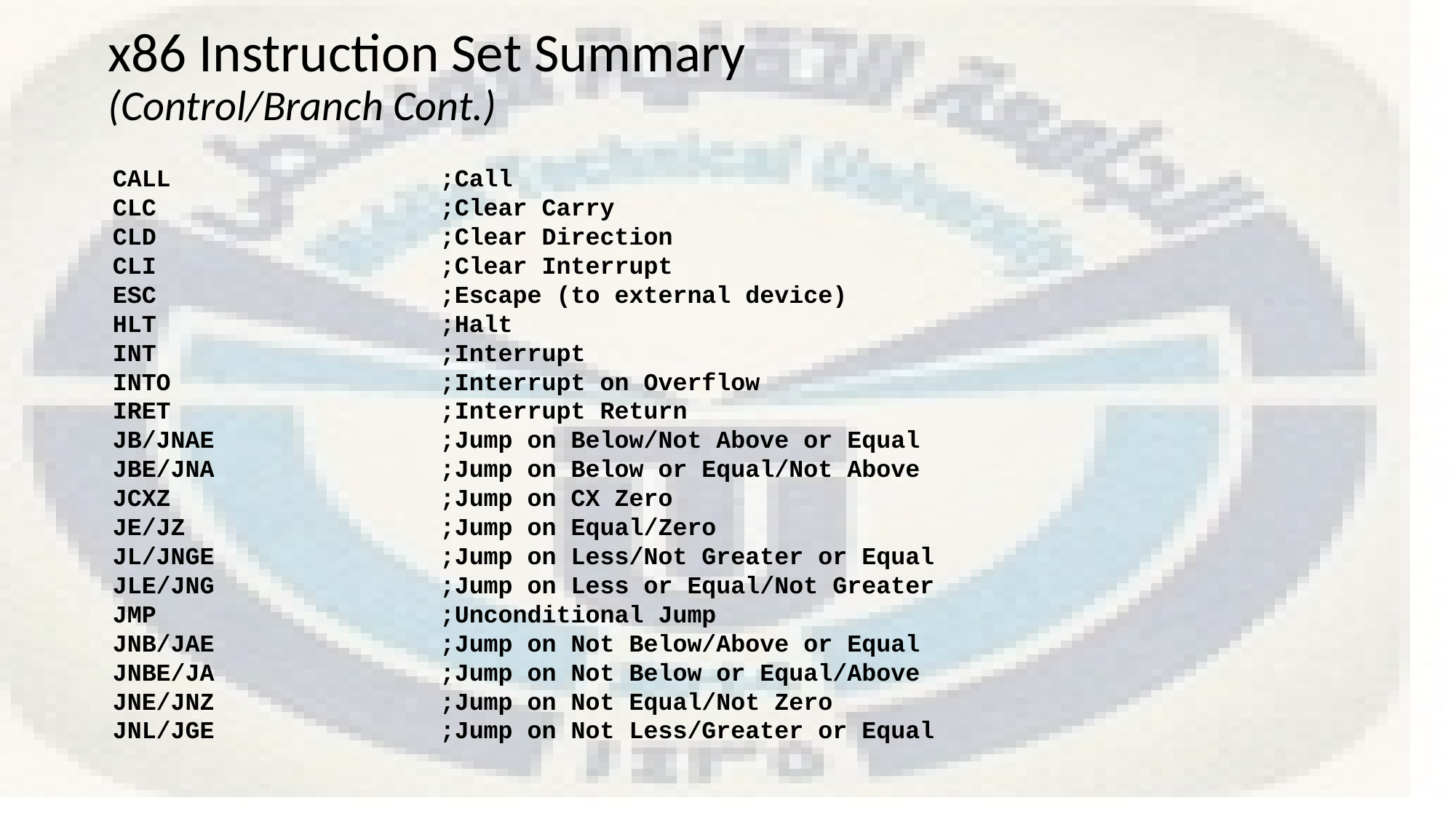

# x86 Instruction Set Summary (Control/Branch Cont.)
CALL             	;Call
CLC               	;Clear Carry
CLD             	;Clear Direction
CLI            	;Clear Interrupt
ESC          		;Escape (to external device)
HLT              	;Halt
INT            	;Interrupt
INTO          		;Interrupt on Overflow
IRET          		;Interrupt Return
JB/JNAE         	;Jump on Below/Not Above or Equal
JBE/JNA         	;Jump on Below or Equal/Not Above
JCXZ            	;Jump on CX Zero
JE/JZ           	;Jump on Equal/Zero
JL/JNGE        	;Jump on Less/Not Greater or Equal
JLE/JNG        	;Jump on Less or Equal/Not Greater
JMP             	;Unconditional Jump
JNB/JAE      		;Jump on Not Below/Above or Equal
JNBE/JA        	;Jump on Not Below or Equal/Above
JNE/JNZ 	      	;Jump on Not Equal/Not Zero
JNL/JGE        	;Jump on Not Less/Greater or Equal